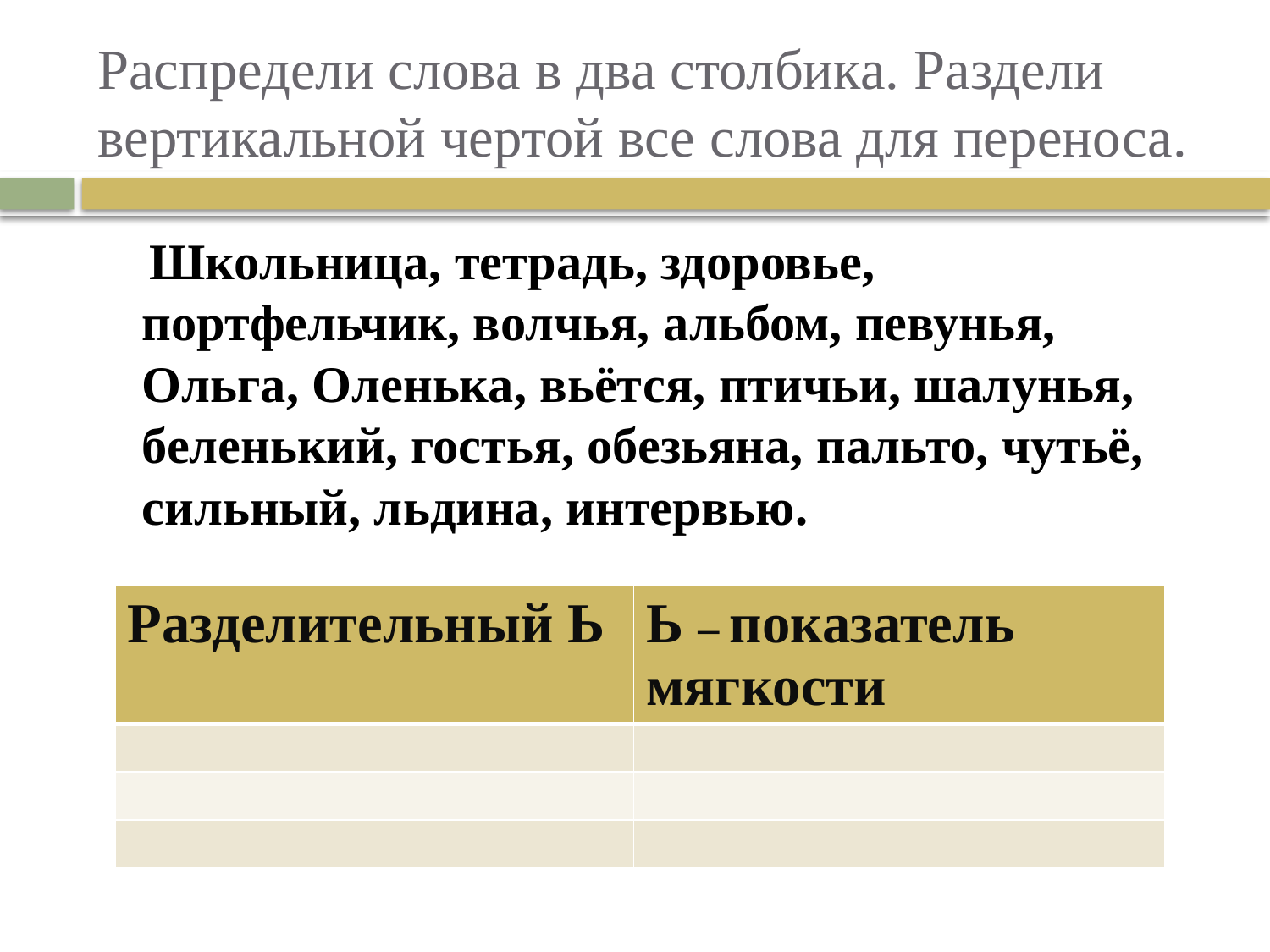

# Распредели слова в два столбика. Раздели вертикальной чертой все слова для переноса.
    Школьница, тетрадь, здоровье, портфельчик, волчья, альбом, певунья, Ольга, Оленька, вьётся, птичьи, шалунья, беленький, гостья, обезьяна, пальто, чутьё, сильный, льдина, интервью.

| Разделительный Ь | Ь – показатель мягкости |
| --- | --- |
|  |  |
|  |  |
|  |  |